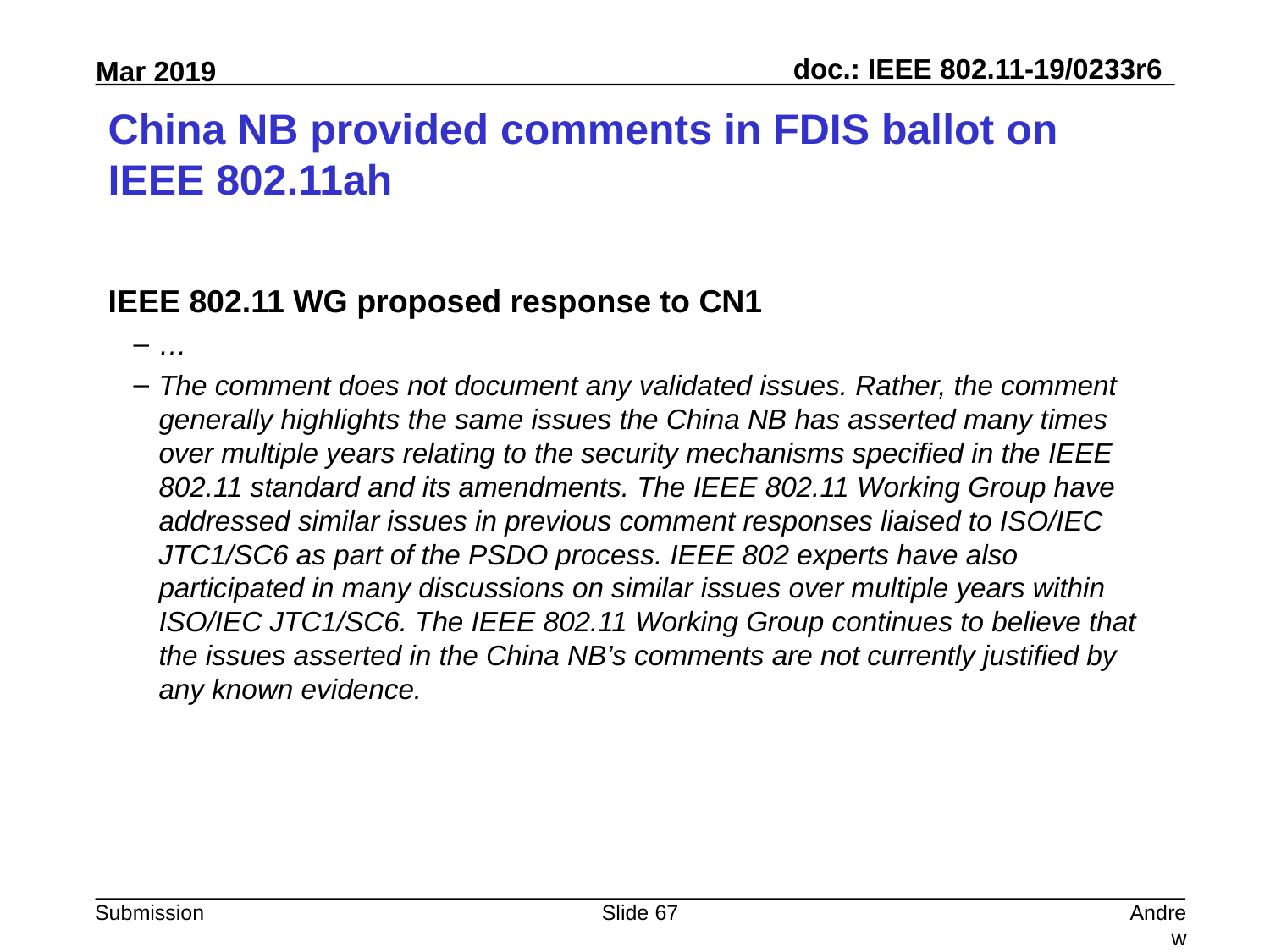

# China NB provided comments in FDIS ballot on IEEE 802.11ah
IEEE 802.11 WG proposed response to CN1
…
The comment does not document any validated issues. Rather, the comment generally highlights the same issues the China NB has asserted many times over multiple years relating to the security mechanisms specified in the IEEE 802.11 standard and its amendments. The IEEE 802.11 Working Group have addressed similar issues in previous comment responses liaised to ISO/IEC JTC1/SC6 as part of the PSDO process. IEEE 802 experts have also participated in many discussions on similar issues over multiple years within ISO/IEC JTC1/SC6. The IEEE 802.11 Working Group continues to believe that the issues asserted in the China NB’s comments are not currently justified by any known evidence.

Slide 67
Andrew Myles, Cisco